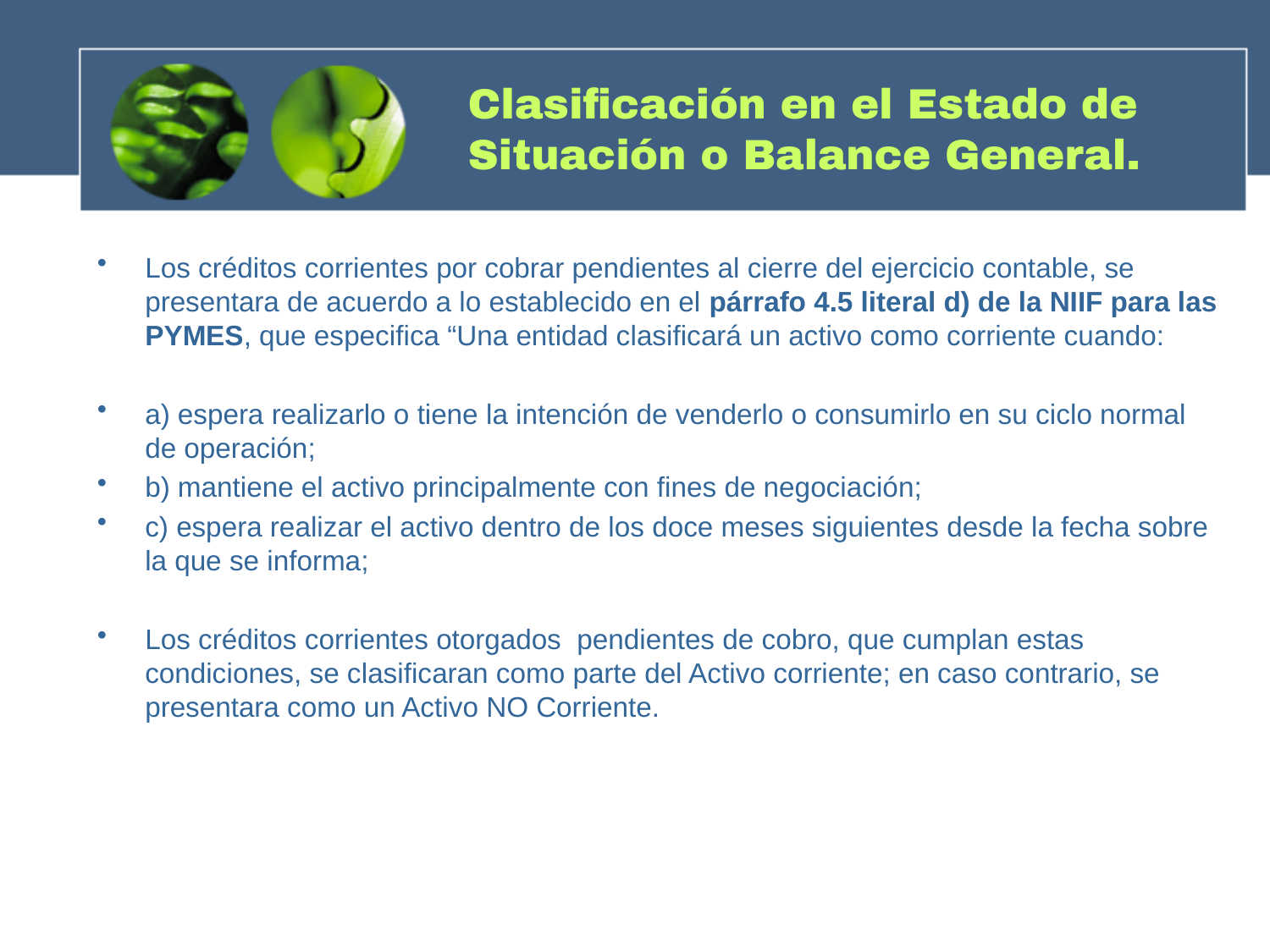

# Clasificación en el Estado de Situación o Balance General.
Los créditos corrientes por cobrar pendientes al cierre del ejercicio contable, se presentara de acuerdo a lo establecido en el párrafo 4.5 literal d) de la NIIF para las PYMES, que especifica “Una entidad clasificará un activo como corriente cuando:

a) espera realizarlo o tiene la intención de venderlo o consumirlo en su ciclo normal de operación;
b) mantiene el activo principalmente con fines de negociación;
c) espera realizar el activo dentro de los doce meses siguientes desde la fecha sobre la que se informa;

Los créditos corrientes otorgados  pendientes de cobro, que cumplan estas condiciones, se clasificaran como parte del Activo corriente; en caso contrario, se presentara como un Activo NO Corriente.